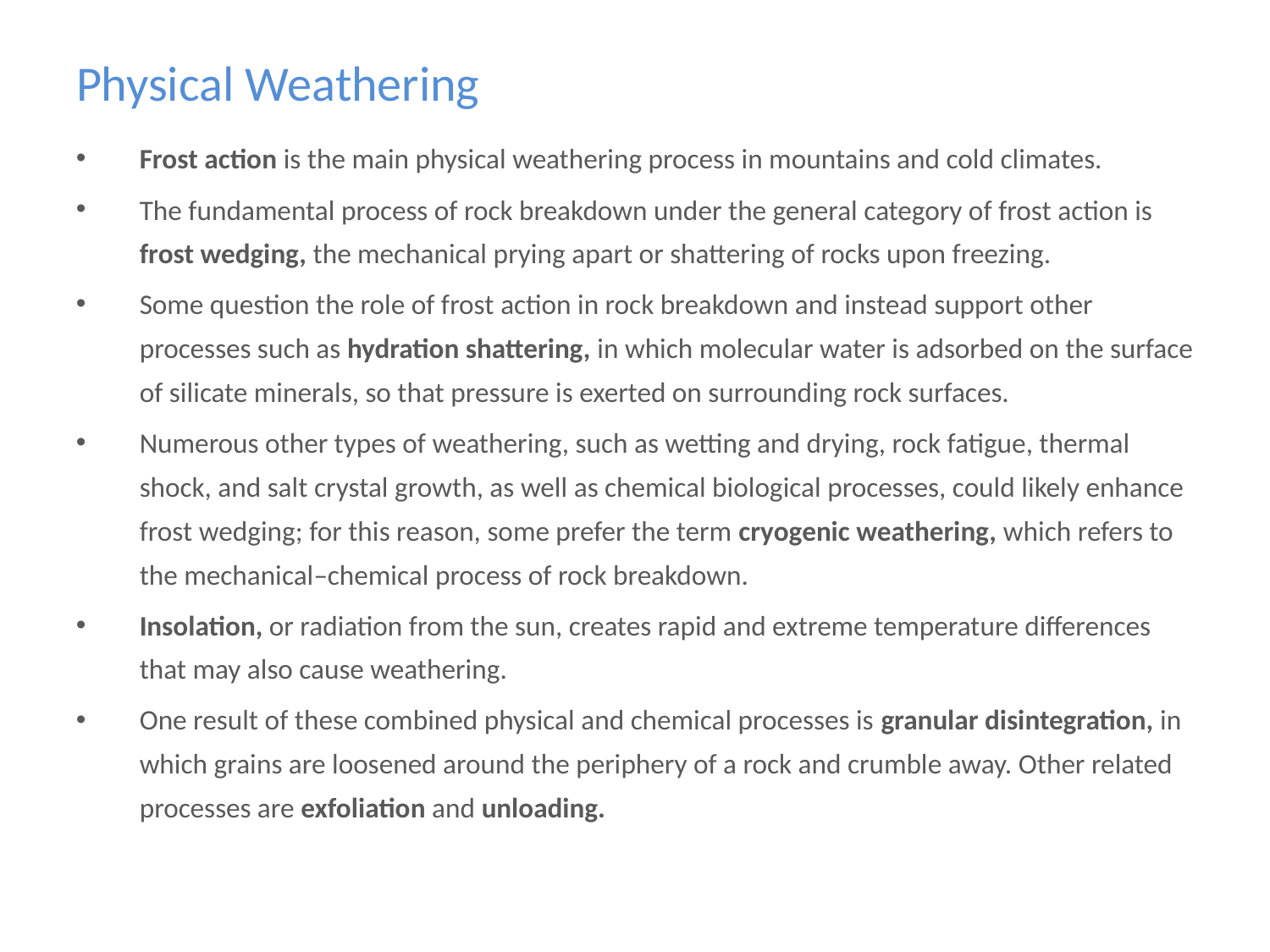

# Physical Weathering

Frost action is the main physical weathering process in mountains and cold climates.
The fundamental process of rock breakdown under the general category of frost action is frost wedging, the mechanical prying apart or shattering of rocks upon freezing.
Some question the role of frost action in rock breakdown and instead support other processes such as hydration shattering, in which molecular water is adsorbed on the surface of silicate minerals, so that pressure is exerted on surrounding rock surfaces.
Numerous other types of weathering, such as wetting and drying, rock fatigue, thermal shock, and salt crystal growth, as well as chemical biological processes, could likely enhance frost wedging; for this reason, some prefer the term cryogenic weathering, which refers to the mechanical–chemical process of rock breakdown.
Insolation, or radiation from the sun, creates rapid and extreme temperature differences that may also cause weathering.
One result of these combined physical and chemical processes is granular disintegration, in which grains are loosened around the periphery of a rock and crumble away. Other related processes are exfoliation and unloading.